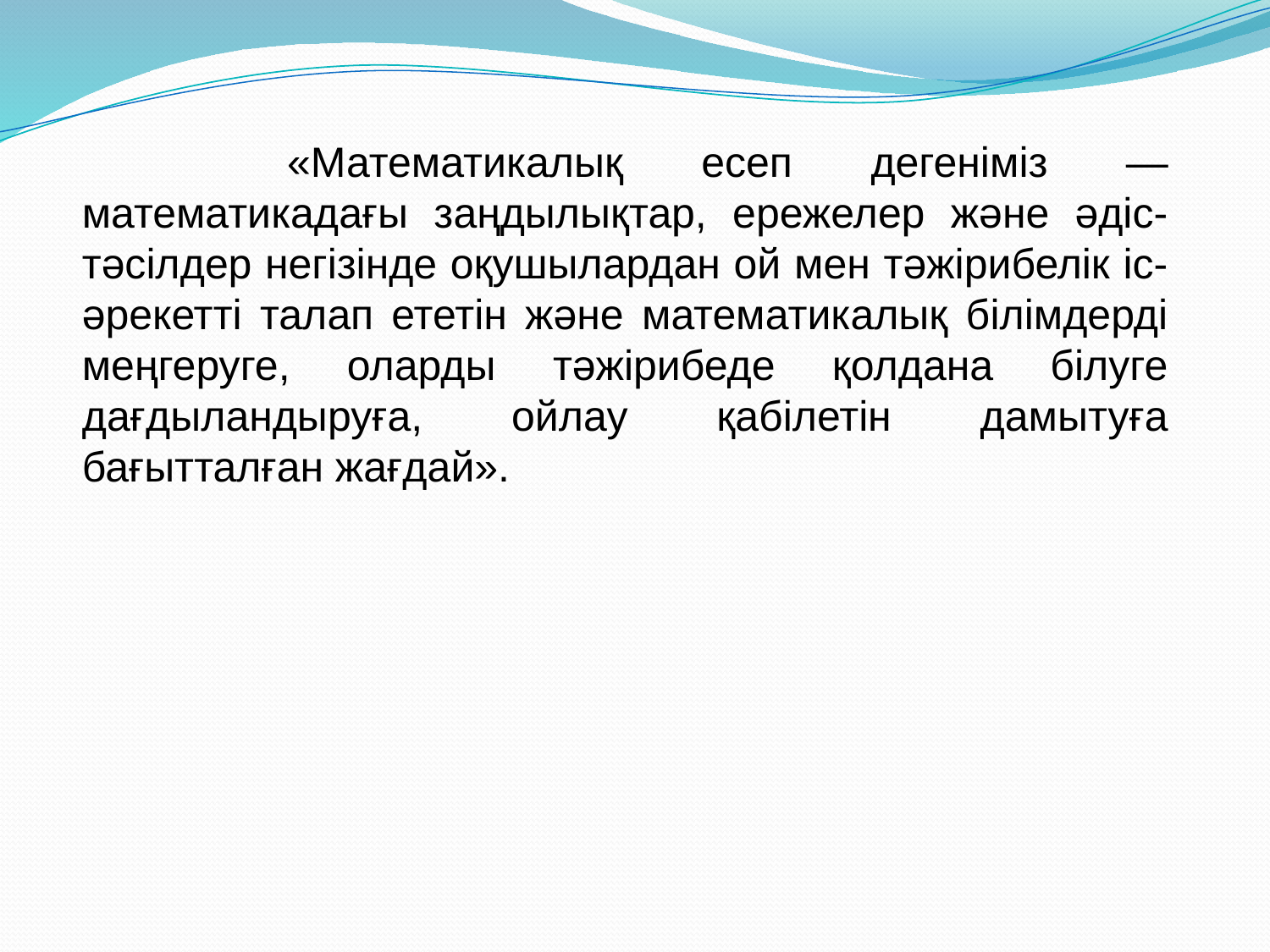

«Математикалық есеп дегеніміз —математикадағы заңдылықтар, ережелер және әдіс-тәсілдер негізінде оқушылардан ой мен тәжірибелік іс-әрекетті талап ететін және математикалық білімдерді меңгеруге, оларды тәжірибеде қолдана білуге дағдыландыруға, ойлау қабілетін дамытуға бағытталған жағдай».